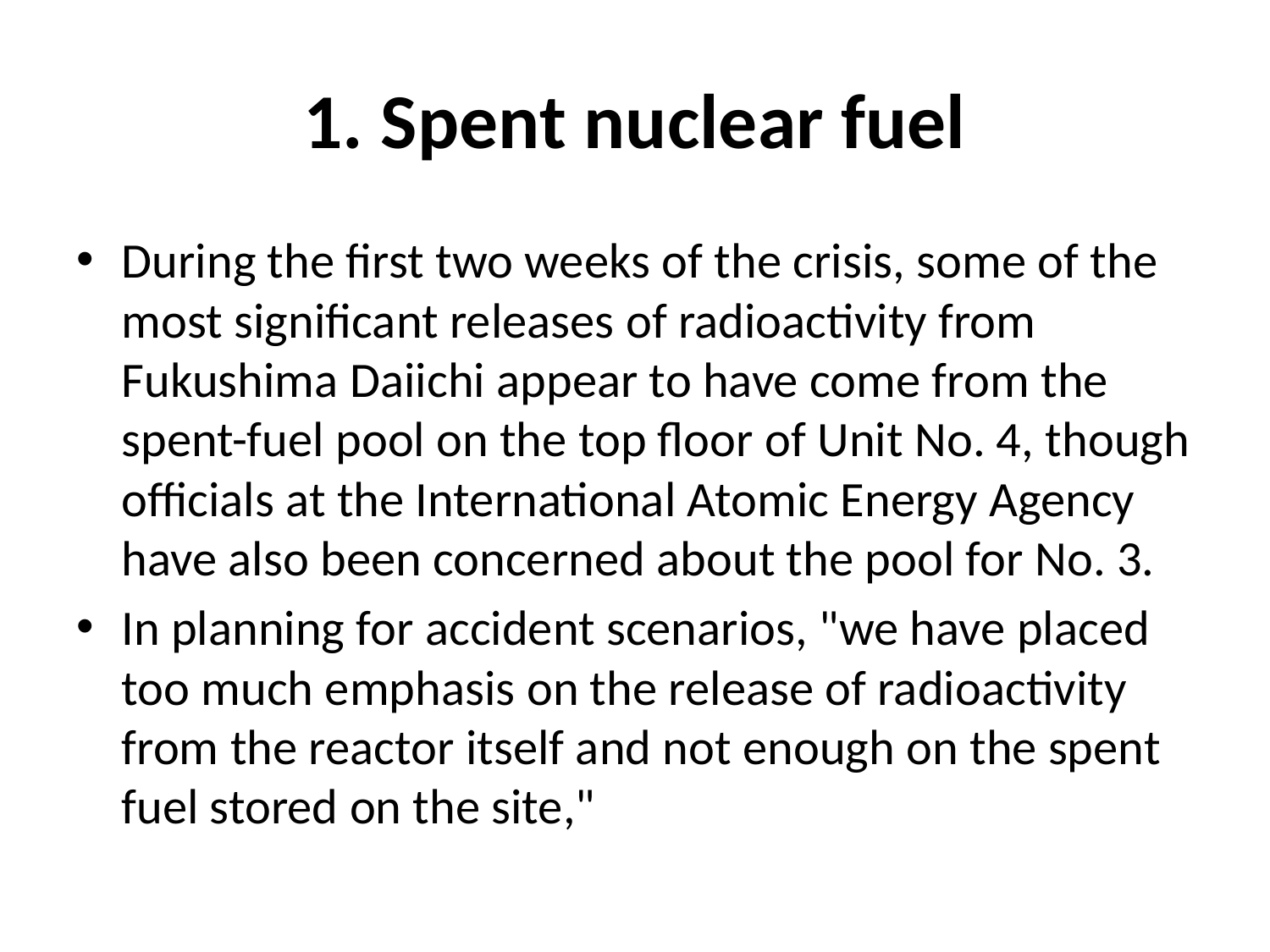

# 1. Spent nuclear fuel
During the first two weeks of the crisis, some of the most significant releases of radioactivity from Fukushima Daiichi appear to have come from the spent-fuel pool on the top floor of Unit No. 4, though officials at the International Atomic Energy Agency have also been concerned about the pool for No. 3.
In planning for accident scenarios, "we have placed too much emphasis on the release of radioactivity from the reactor itself and not enough on the spent fuel stored on the site,"